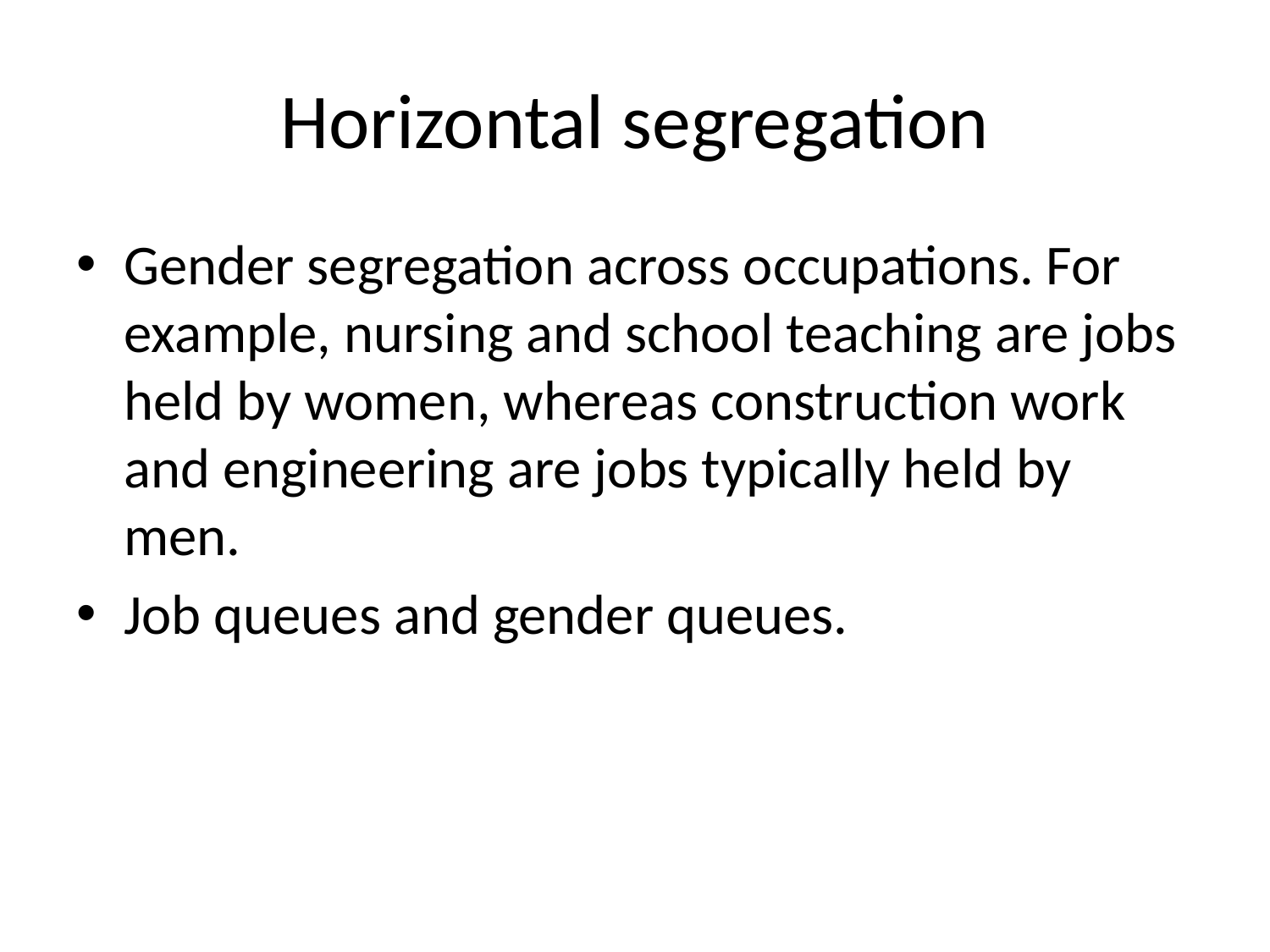

# Horizontal segregation
Gender segregation across occupations. For example, nursing and school teaching are jobs held by women, whereas construction work and engineering are jobs typically held by men.
Job queues and gender queues.